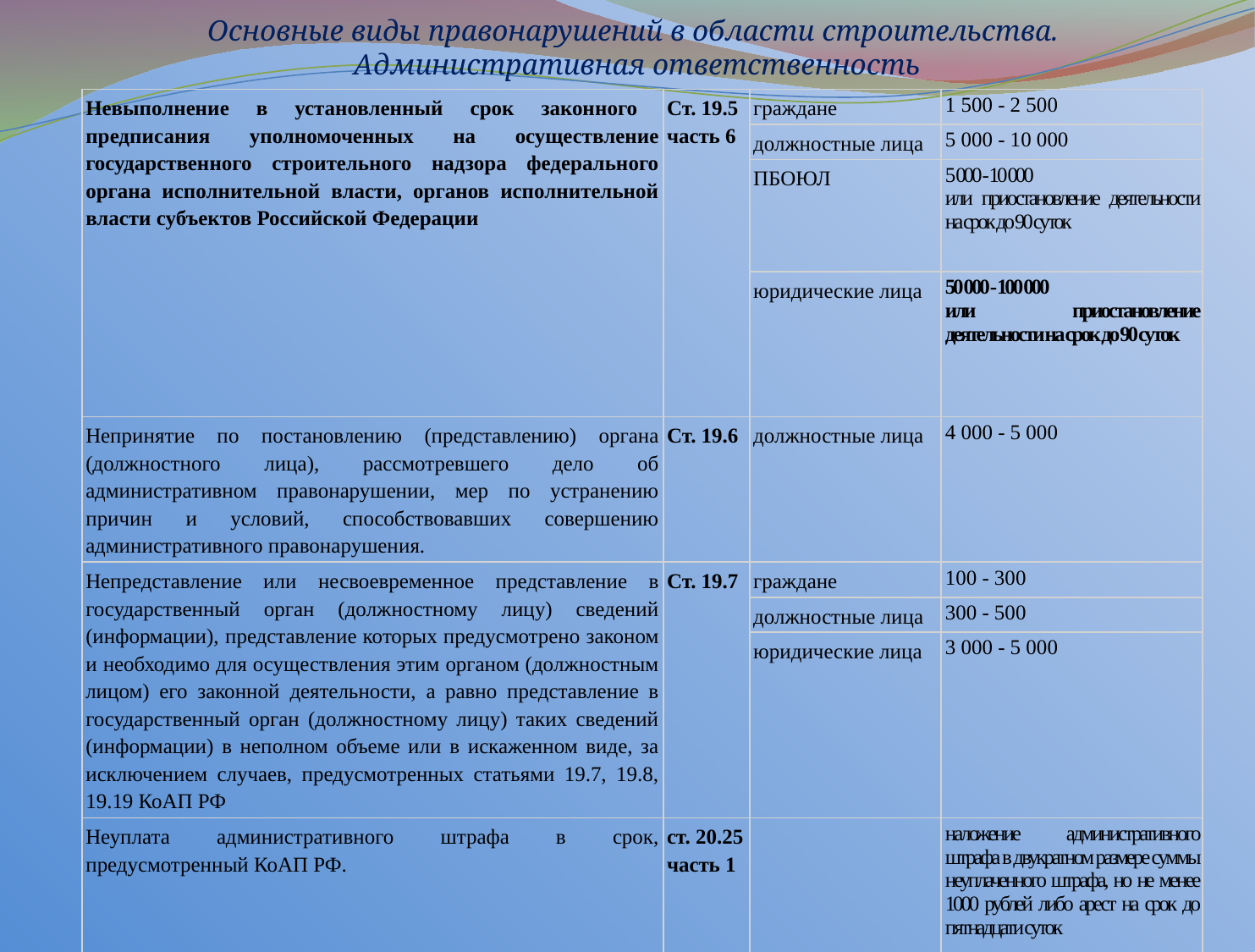

Основные виды правонарушений в области строительства.
Административная ответственность

| Невыполнение в установленный срок законного     предписания уполномоченных на осуществление государственного строительного надзора федерального органа исполнительной власти, органов исполнительной власти субъектов Российской Федерации | Ст. 19.5 часть 6 | граждане | 1 500 - 2 500 |
| --- | --- | --- | --- |
|  |  | должностные лица | 5 000 - 10 000 |
|  |  | ПБОЮЛ | 5 000 - 10 000 или приостановление деятельности на срок до 90 суток |
|  |  | юридические лица | 50 000 - 100 000 или приостановление деятельности на срок до 90 суток |
| Непринятие по постановлению (представлению) органа (должностного лица), рассмотревшего дело об административном правонарушении, мер по устранению причин и условий, способствовавших совершению административного правонарушения. | Ст. 19.6 | должностные лица | 4 000 - 5 000 |
| Непредставление или несвоевременное представление в государственный орган (должностному лицу) сведений (информации), представление которых предусмотрено законом и необходимо для осуществления этим органом (должностным лицом) его законной деятельности, а равно представление в государственный орган (должностному лицу) таких сведений (информации) в неполном объеме или в искаженном виде, за исключением случаев, предусмотренных статьями 19.7, 19.8, 19.19 КоАП РФ | Ст. 19.7 | граждане | 100 - 300 |
|  |  | должностные лица | 300 - 500 |
|  |  | юридические лица | 3 000 - 5 000 |
| Неуплата административного штрафа в срок, предусмотренный КоАП РФ. | ст. 20.25 часть 1 |  | наложение административного штрафа в двукратном размере суммы неуплаченного штрафа, но не менее 1000 рублей либо арест на срок до пятнадцати суток |